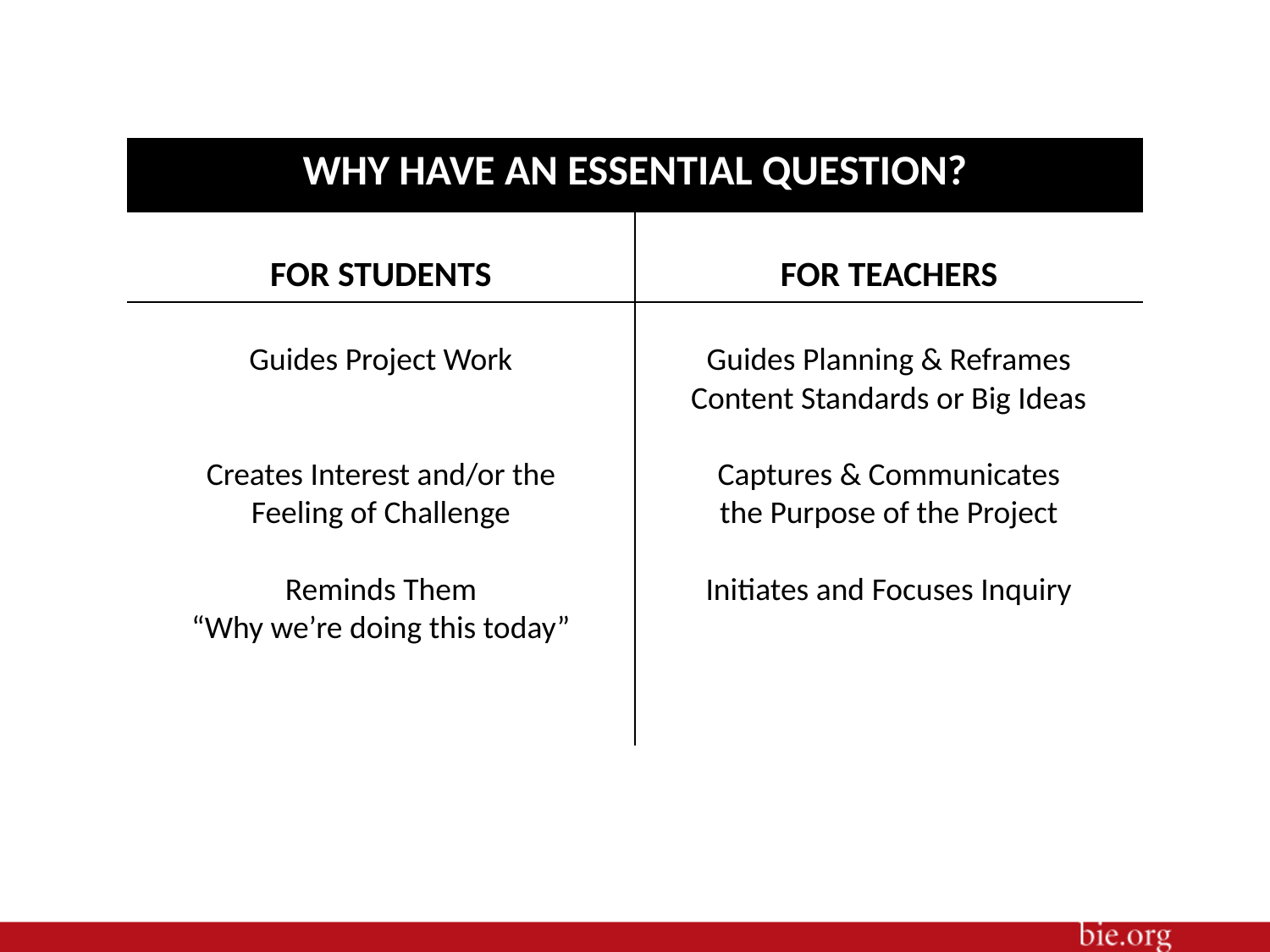

| WHY HAVE AN ESSENTIAL QUESTION? |  |
| --- | --- |
| FOR STUDENTS | FOR TEACHERS |
| Guides Project Work Creates Interest and/or the Feeling of Challenge Reminds Them “Why we’re doing this today” | Guides Planning & Reframes Content Standards or Big Ideas Captures & Communicates the Purpose of the Project Initiates and Focuses Inquiry |